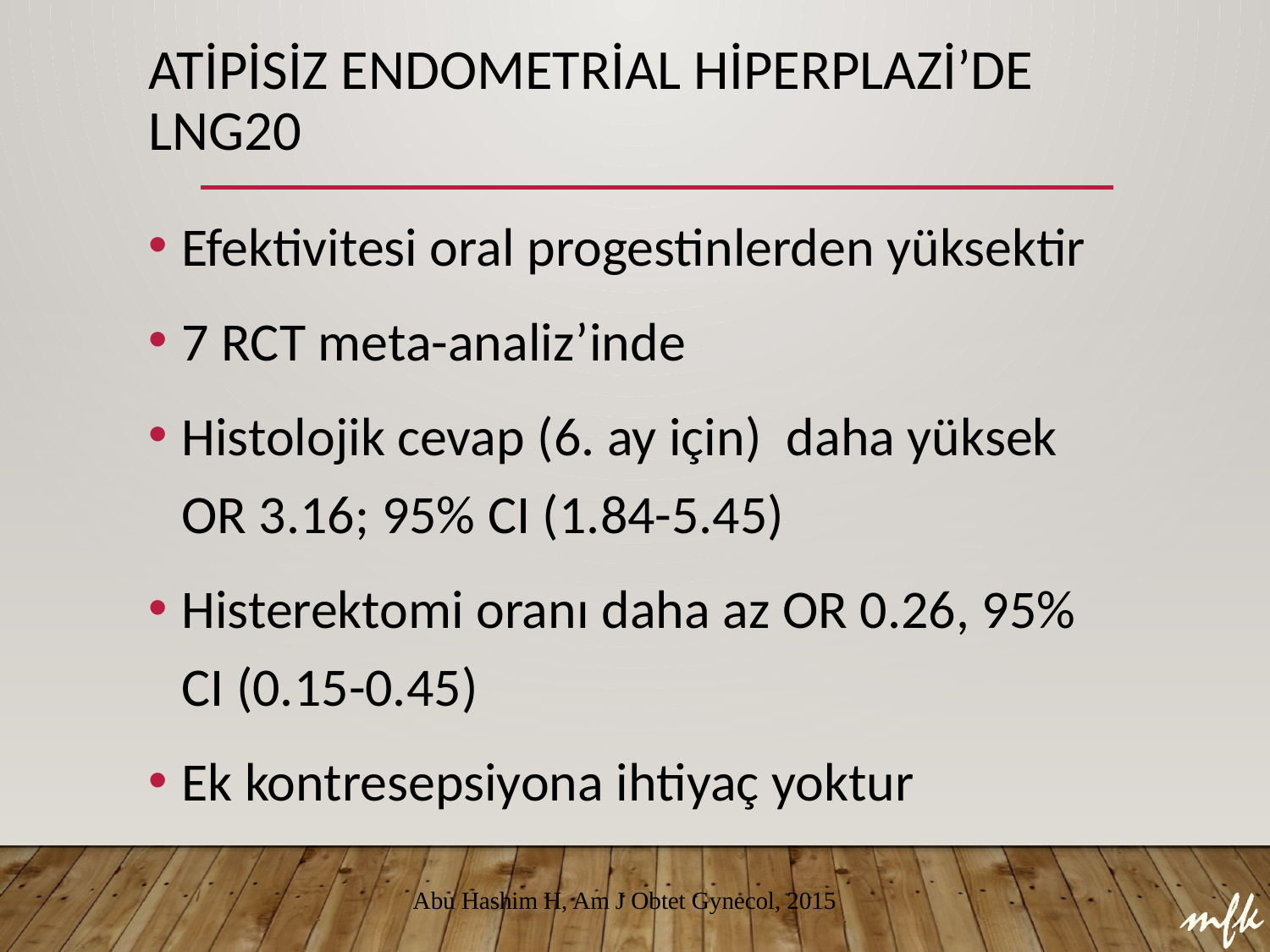

# Atipisiz Endometrial Hiperplazi’de LNg20
Efektivitesi oral progestinlerden yüksektir
7 RCT meta-analiz’inde
Histolojik cevap (6. ay için)  daha yüksek OR 3.16; 95% CI (1.84-5.45)
Histerektomi oranı daha az OR 0.26, 95% CI (0.15-0.45)
Ek kontresepsiyona ihtiyaç yoktur
Abu Hashim H, Am J Obtet Gynecol, 2015